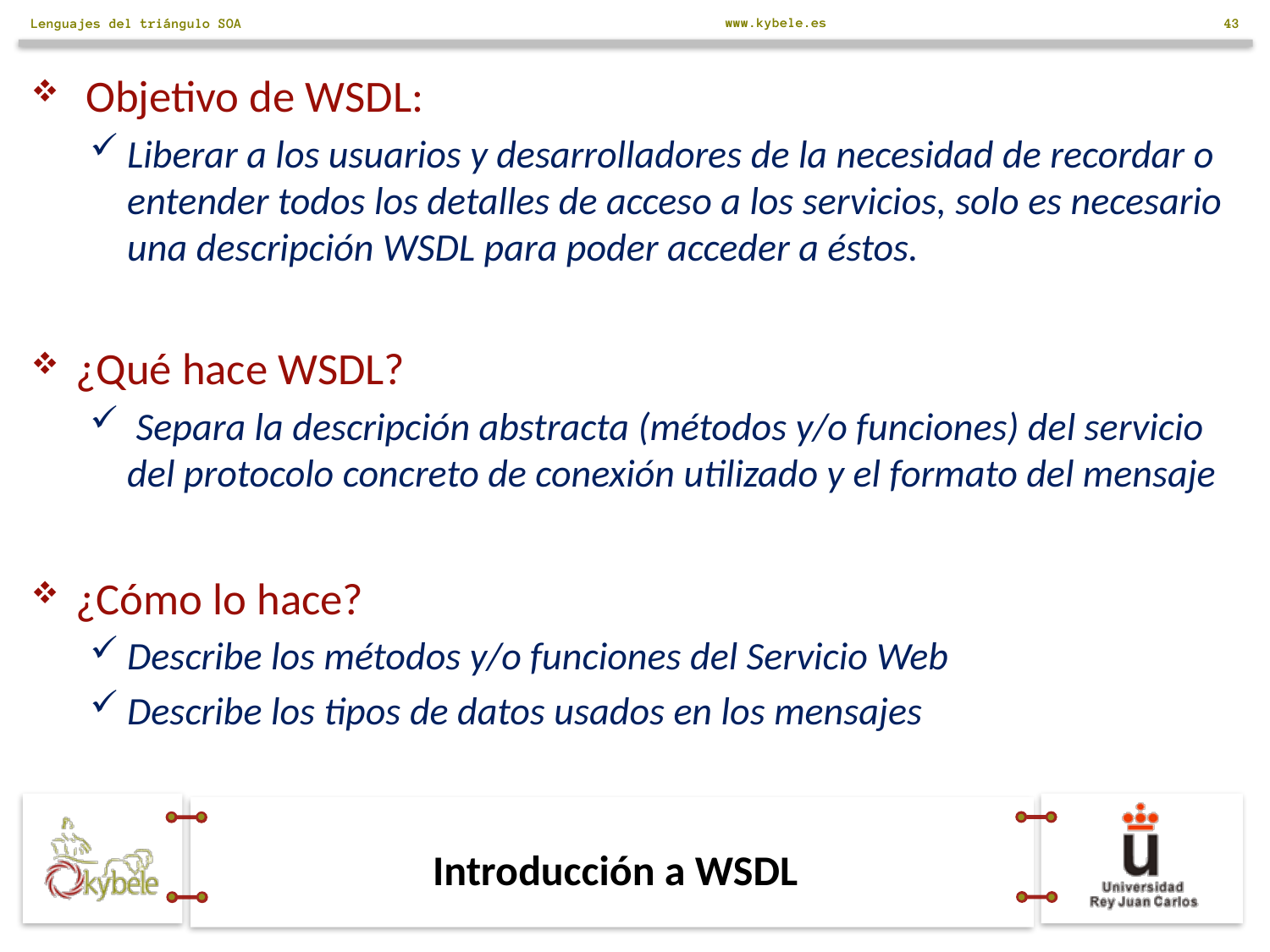

Lenguajes del triángulo SOA
43
 Objetivo de WSDL:
Liberar a los usuarios y desarrolladores de la necesidad de recordar o entender todos los detalles de acceso a los servicios, solo es necesario una descripción WSDL para poder acceder a éstos.

¿Qué hace WSDL?
 Separa la descripción abstracta (métodos y/o funciones) del servicio del protocolo concreto de conexión utilizado y el formato del mensaje

¿Cómo lo hace?
Describe los métodos y/o funciones del Servicio Web
Describe los tipos de datos usados en los mensajes

# Introducción a WSDL